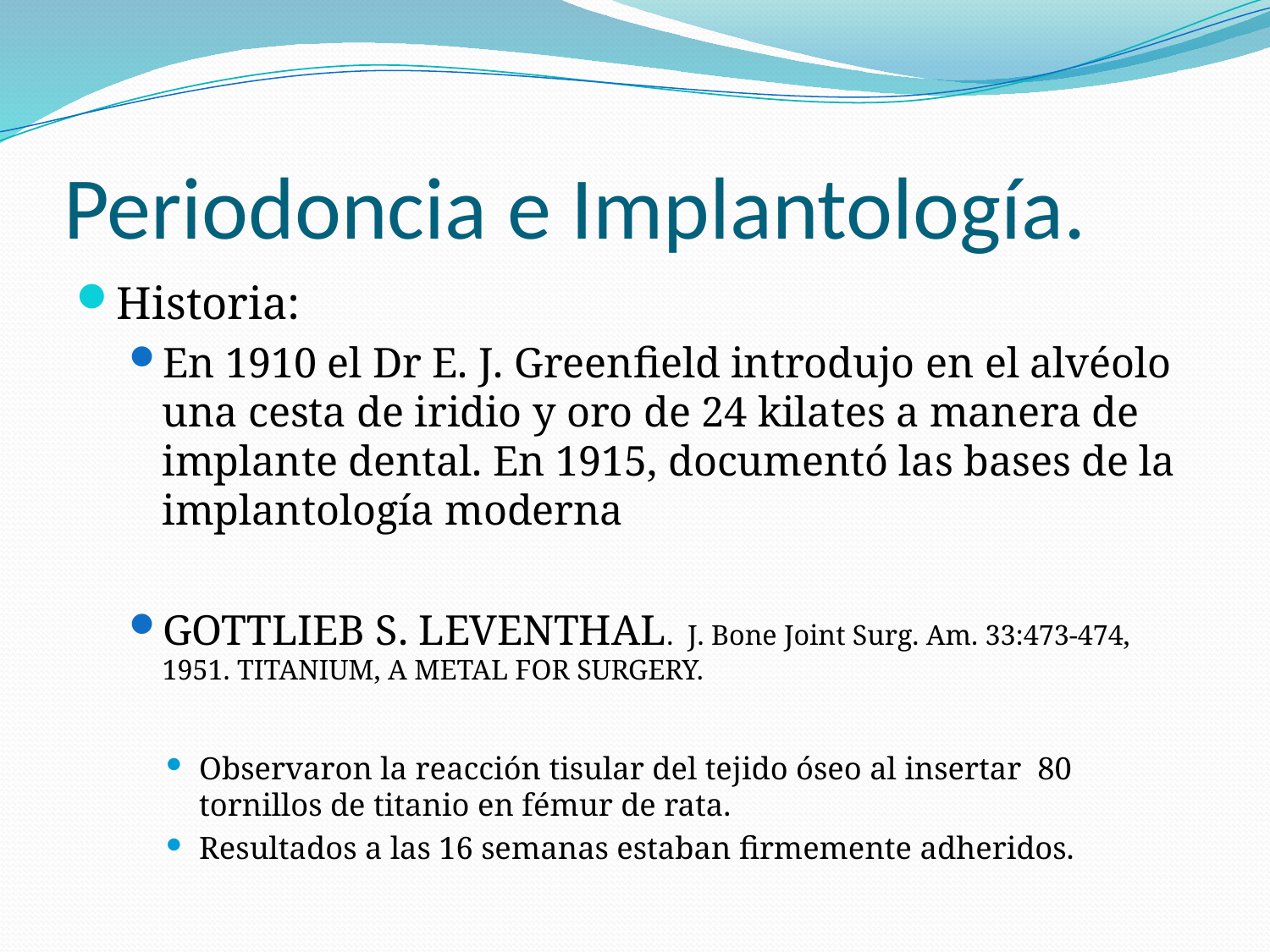

# Periodoncia e Implantología.
Historia:
En 1910 el Dr E. J. Greenfield introdujo en el alvéolo una cesta de iridio y oro de 24 kilates a manera de implante dental. En 1915, documentó las bases de la implantología moderna

GOTTLIEB S. LEVENTHAL.  J. Bone Joint Surg. Am. 33:473-474, 1951. TITANIUM, A METAL FOR SURGERY.

Observaron la reacción tisular del tejido óseo al insertar  80 tornillos de titanio en fémur de rata.
Resultados a las 16 semanas estaban firmemente adheridos.